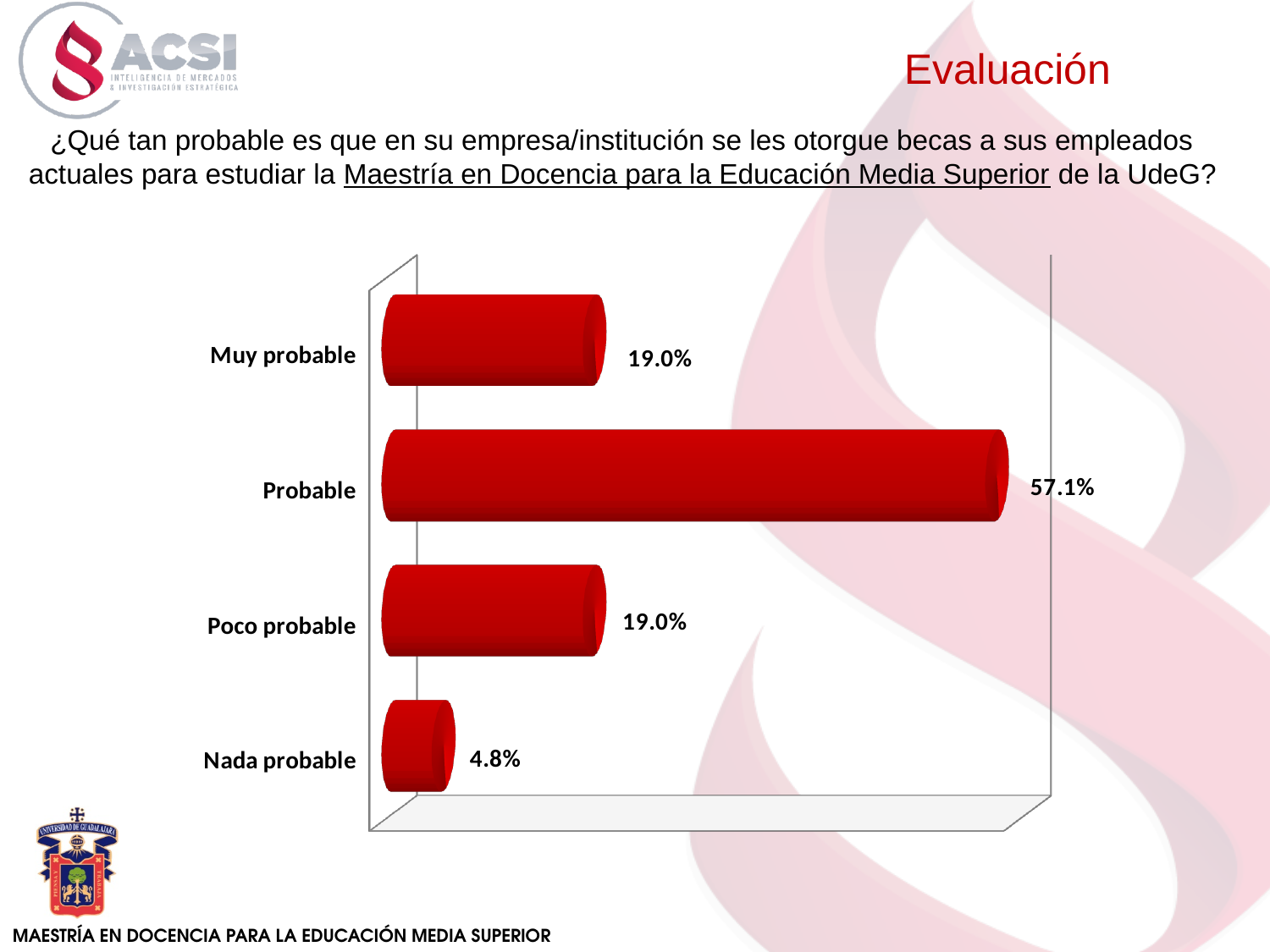

Evaluación
¿Qué tan probable es que en su empresa/institución se les otorgue becas a sus empleados actuales para estudiar la Maestría en Docencia para la Educación Media Superior de la UdeG?

[unsupported chart]